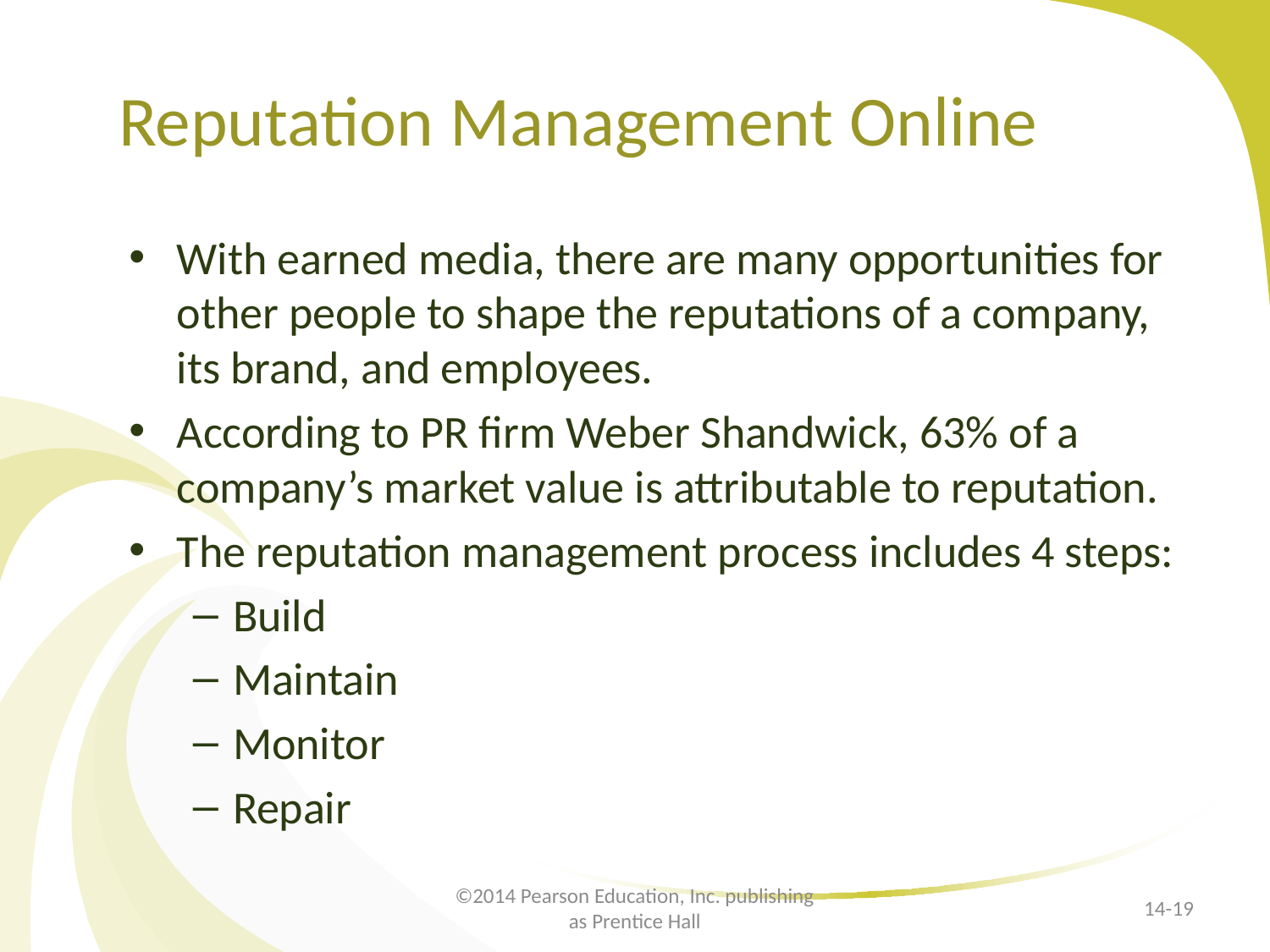

# Reputation Management Online
With earned media, there are many opportunities for other people to shape the reputations of a company, its brand, and employees.
According to PR firm Weber Shandwick, 63% of a company’s market value is attributable to reputation.
The reputation management process includes 4 steps:
Build
Maintain
Monitor
Repair

©2014 Pearson Education, Inc. publishing as Prentice Hall
14-19